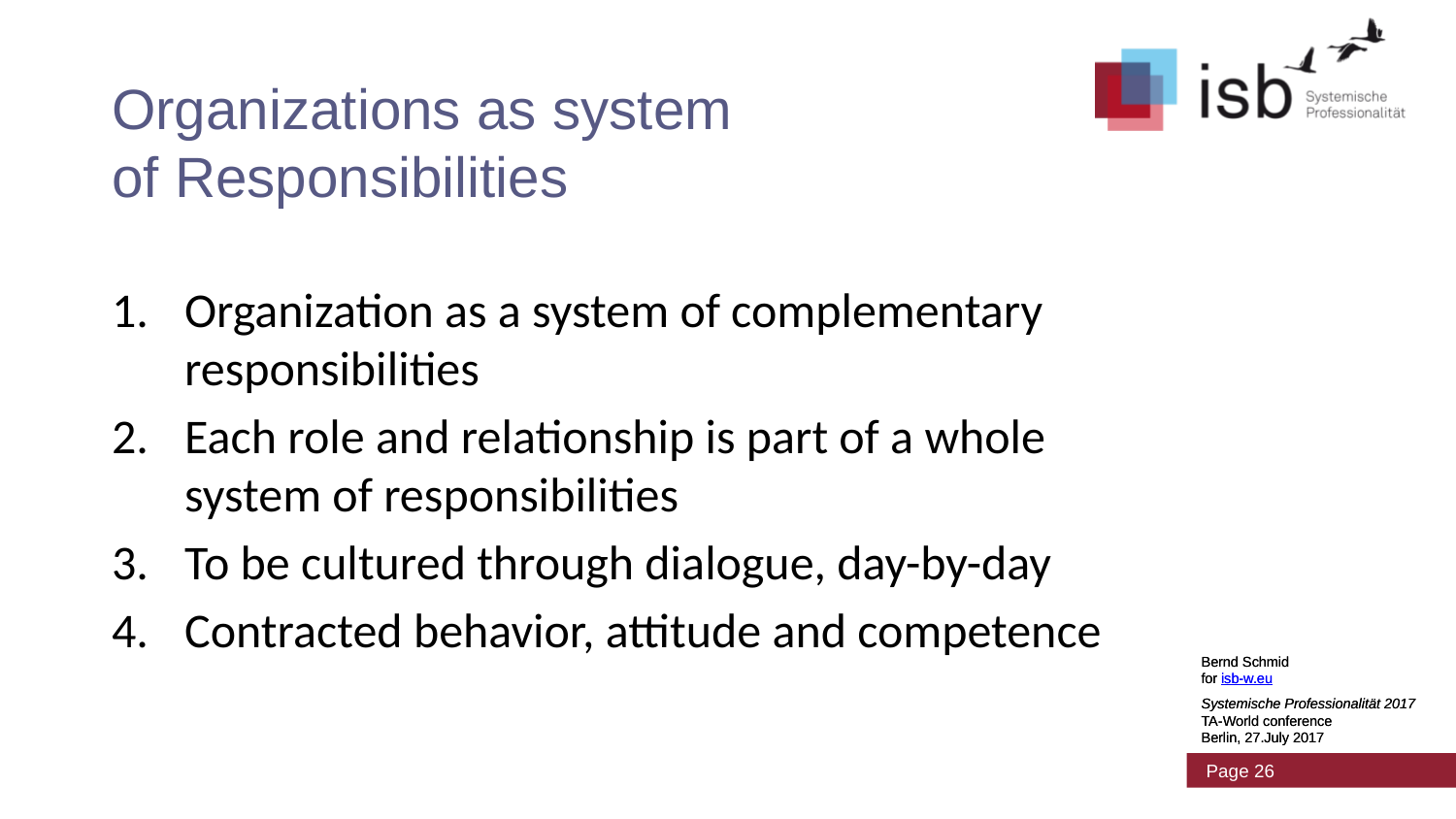

# Organizations as system of Responsibilities
Organization as a system of complementary responsibilities
Each role and relationship is part of a whole system of responsibilities
To be cultured through dialogue, day-by-day
Contracted behavior, attitude and competence

Bernd Schmid
for isb-w.eu
Systemische Professionalität 2017
TA-World conference
Berlin, 27.July 2017
 Page 26